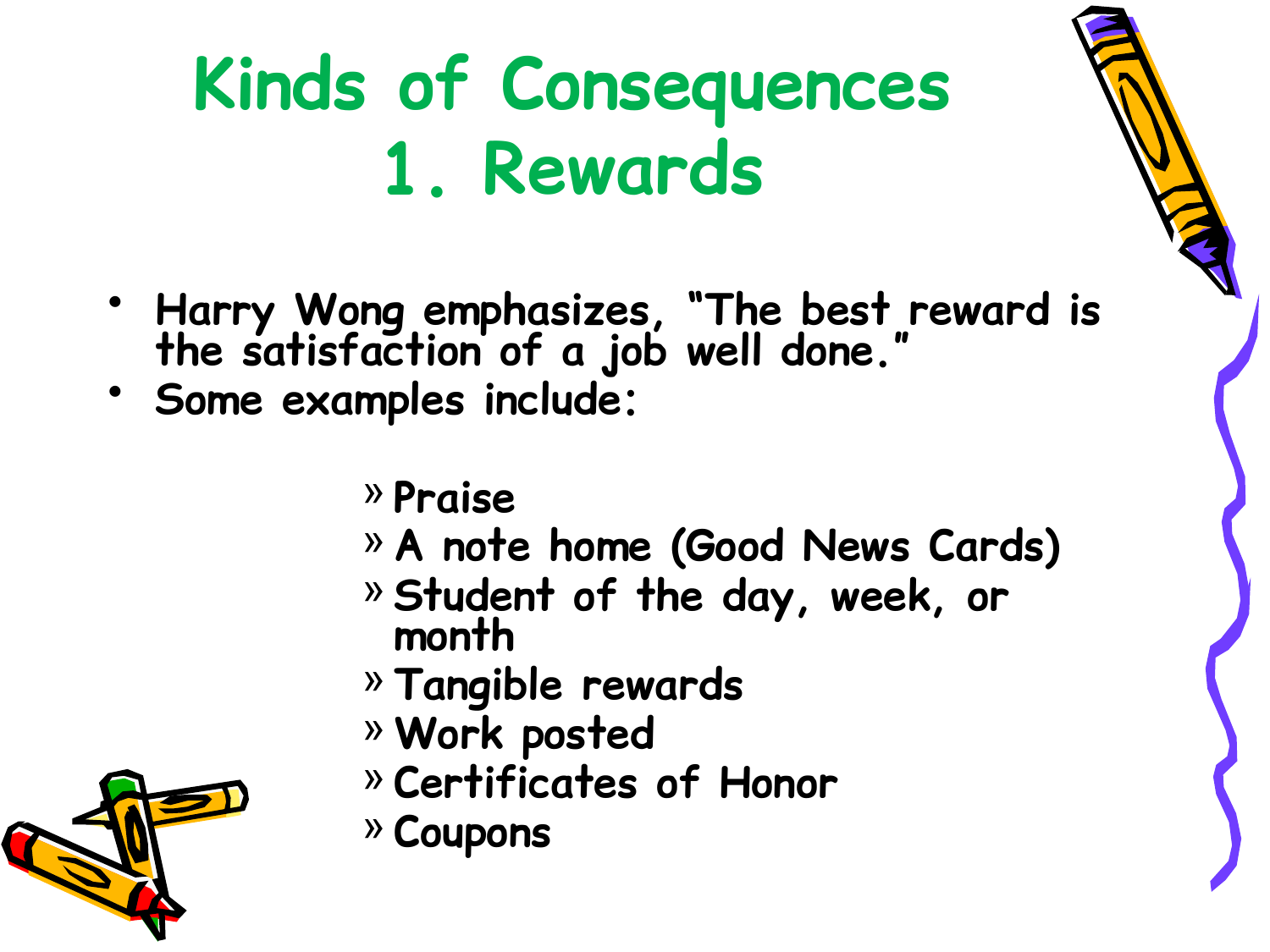

# Kinds of Consequences 1. Rewards
Harry Wong emphasizes, “The best reward is the satisfaction of a job well done.”
Some examples include:

Praise
A note home (Good News Cards)
Student of the day, week, or month
Tangible rewards
Work posted
Certificates of Honor
Coupons